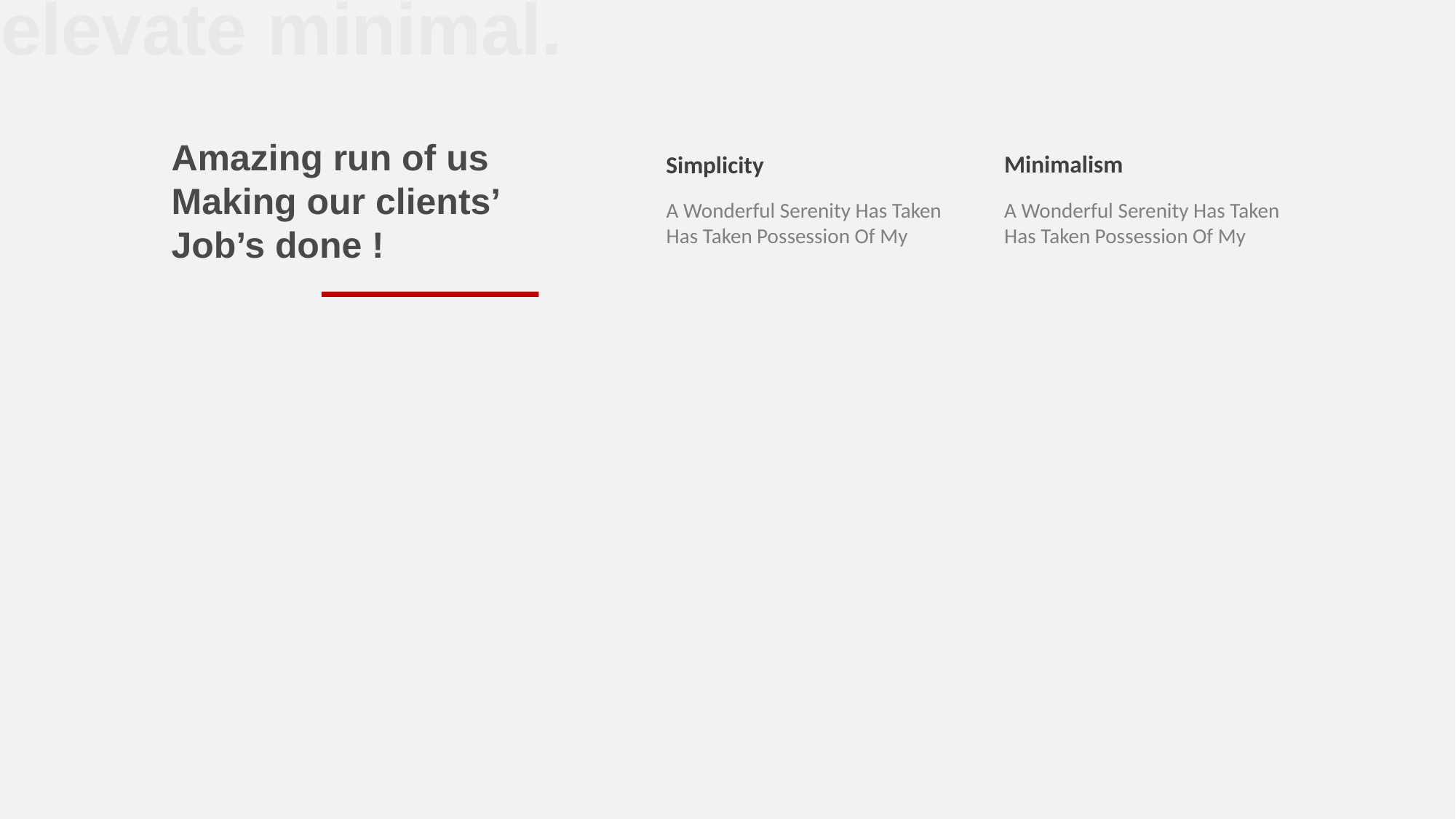

elevate minimal.
Amazing run of us
Making our clients’
Job’s done !
Minimalism
Simplicity
A Wonderful Serenity Has Taken Has Taken Possession Of My
A Wonderful Serenity Has Taken Has Taken Possession Of My